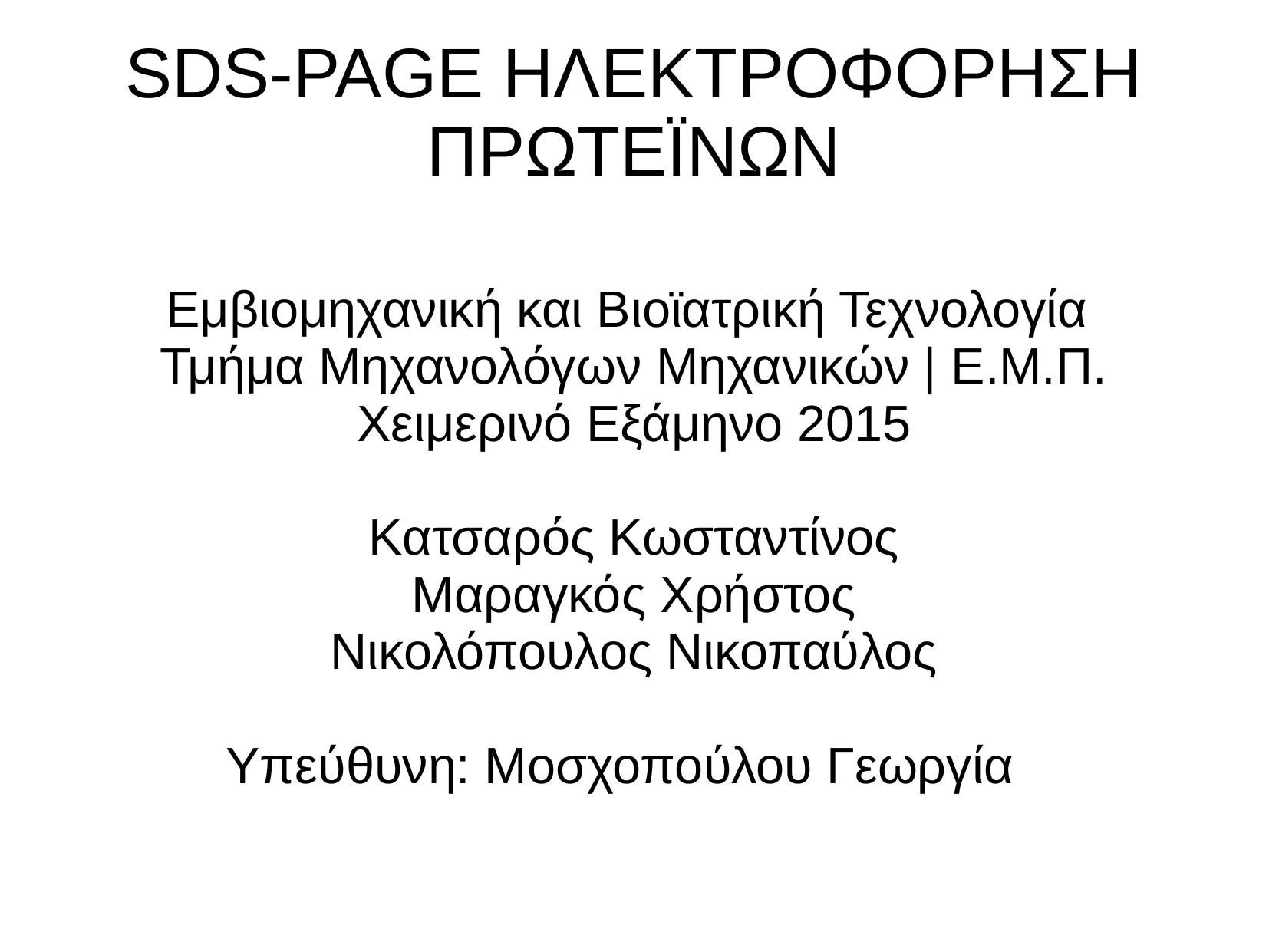

SDS-PAGE ΗΛΕΚΤΡΟΦΟΡΗΣΗ ΠΡΩΤΕΪΝΩΝ
Εμβιομηχανική και Βιοϊατρική Τεχνολογία
Τμήμα Μηχανολόγων Μηχανικών | Ε.Μ.Π.
Χειμερινό Εξάμηνο 2015

Κατσαρός Κωσταντίνος
Μαραγκός Χρήστος
Νικολόπουλος Νικοπαύλος

Υπεύθυνη: Μοσχοπούλου Γεωργία